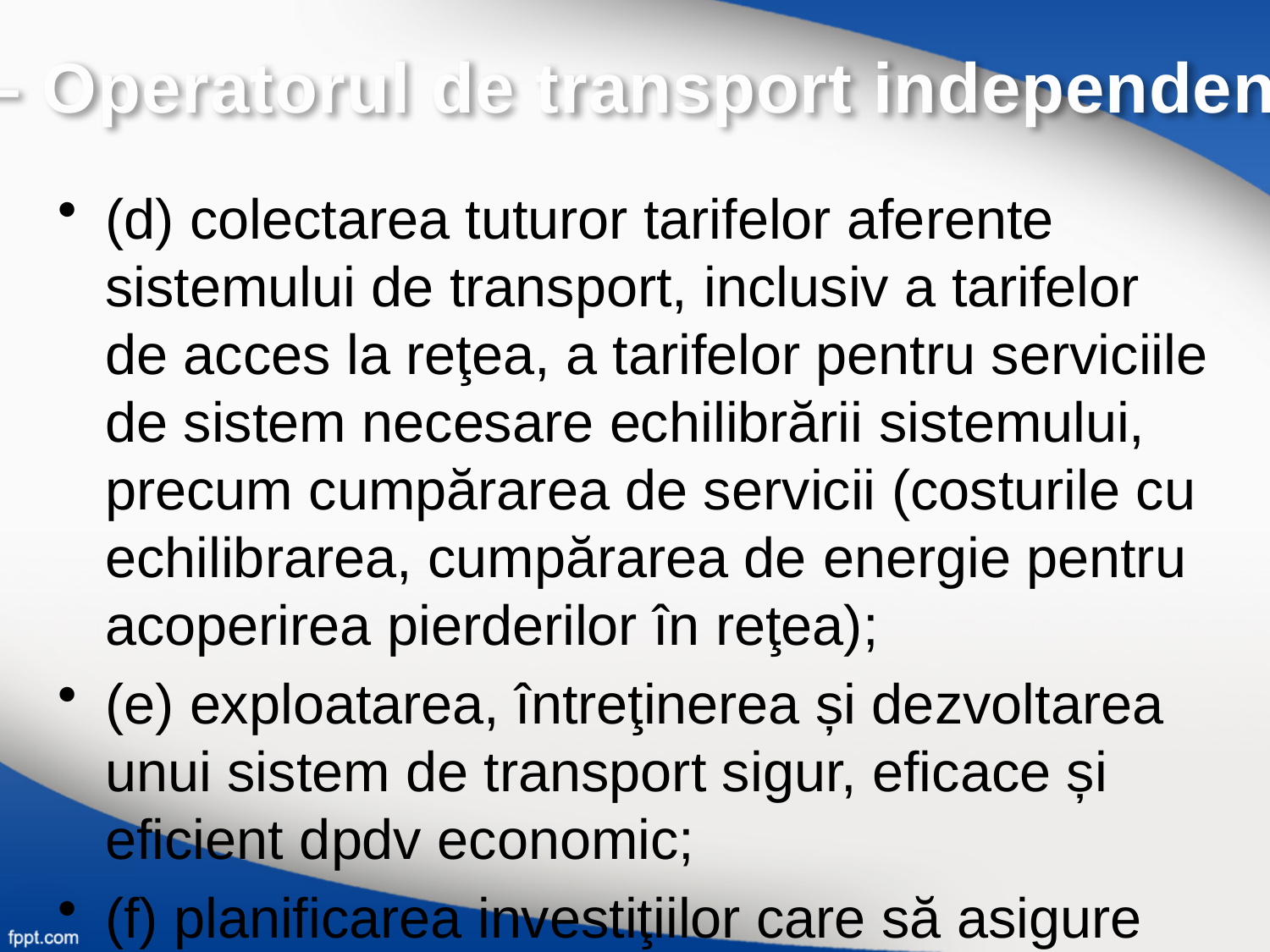

V – Operatorul de transport independent
(d) colectarea tuturor tarifelor aferente sistemului de transport, inclusiv a tarifelor de acces la reţea, a tarifelor pentru serviciile de sistem necesare echilibrării sistemului, precum cumpărarea de servicii (costurile cu echilibrarea, cumpărarea de energie pentru acoperirea pierderilor în reţea);
(e) exploatarea, întreţinerea și dezvoltarea unui sistem de transport sigur, eficace și eficient dpdv economic;
(f) planificarea investiţiilor care să asigure capacitatea pe termen lung a sistemului de a face faţă cererilor rezonabile și de a garanta siguranţa alimentării;